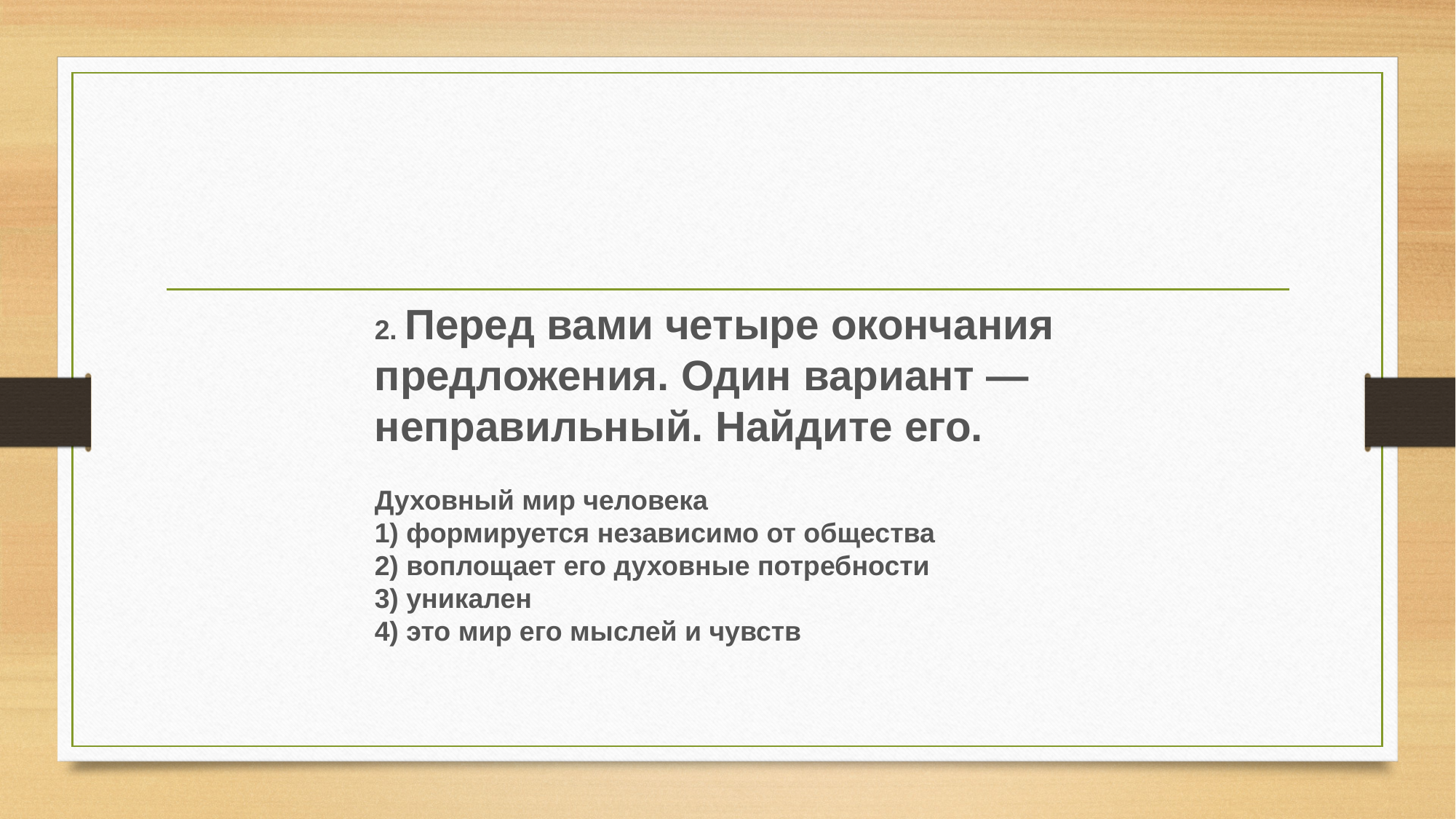

#
2. Перед вами четыре окончания предложения. Один вариант — неправильный. Найдите его.
Духовный мир человека
1) формируется независимо от общества
2) воплощает его духовные потребности
3) уникален
4) это мир его мыслей и чувств